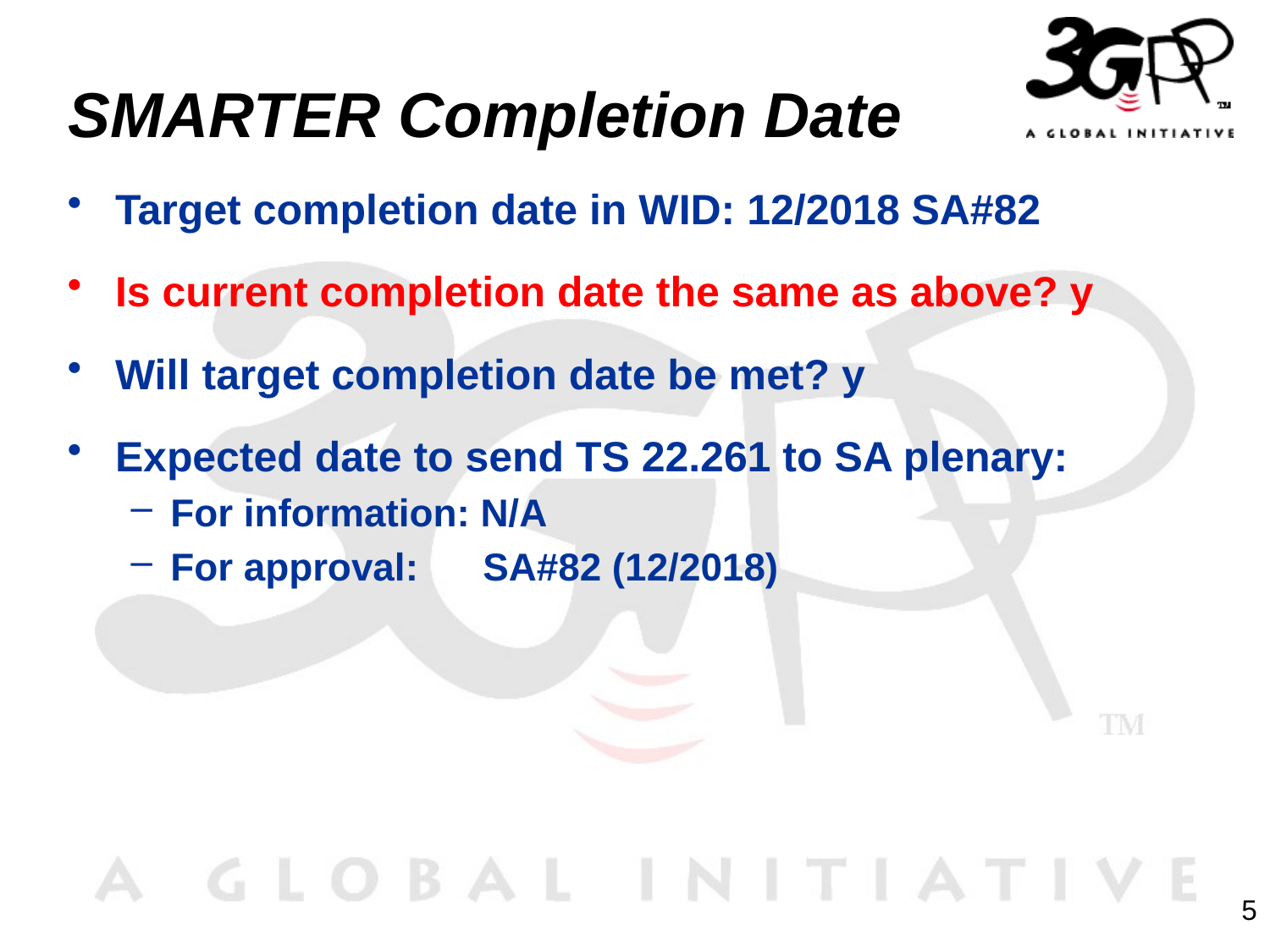

# SMARTER Completion Date
Target completion date in WID: 12/2018 SA#82
Is current completion date the same as above? y
Will target completion date be met? y
Expected date to send TS 22.261 to SA plenary:
For information: N/A
For approval:      SA#82 (12/2018)
5